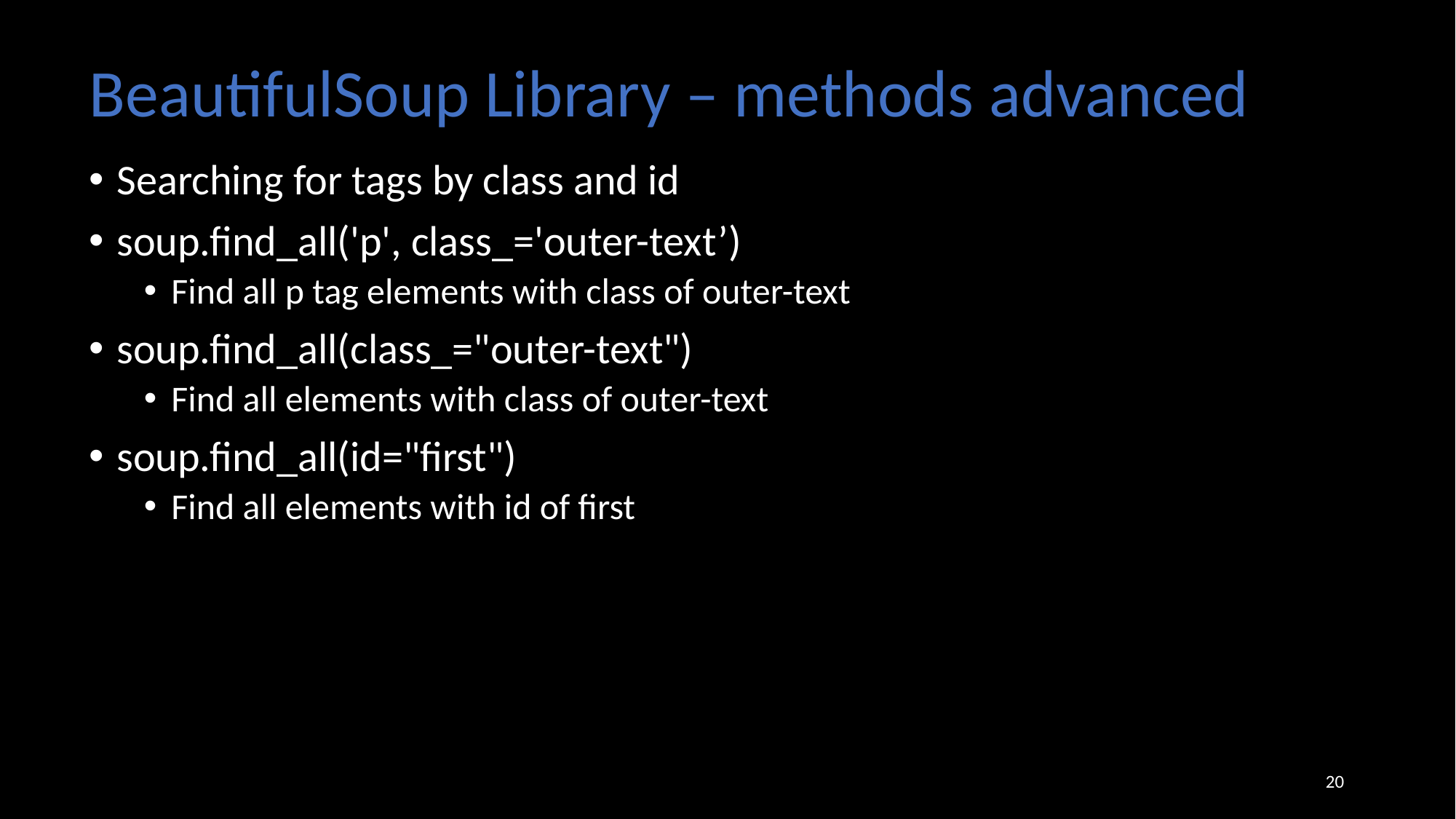

# BeautifulSoup Library – methods advanced
Searching for tags by class and id
soup.find_all('p', class_='outer-text’)
Find all p tag elements with class of outer-text
soup.find_all(class_="outer-text")
Find all elements with class of outer-text
soup.find_all(id="first")
Find all elements with id of first

20